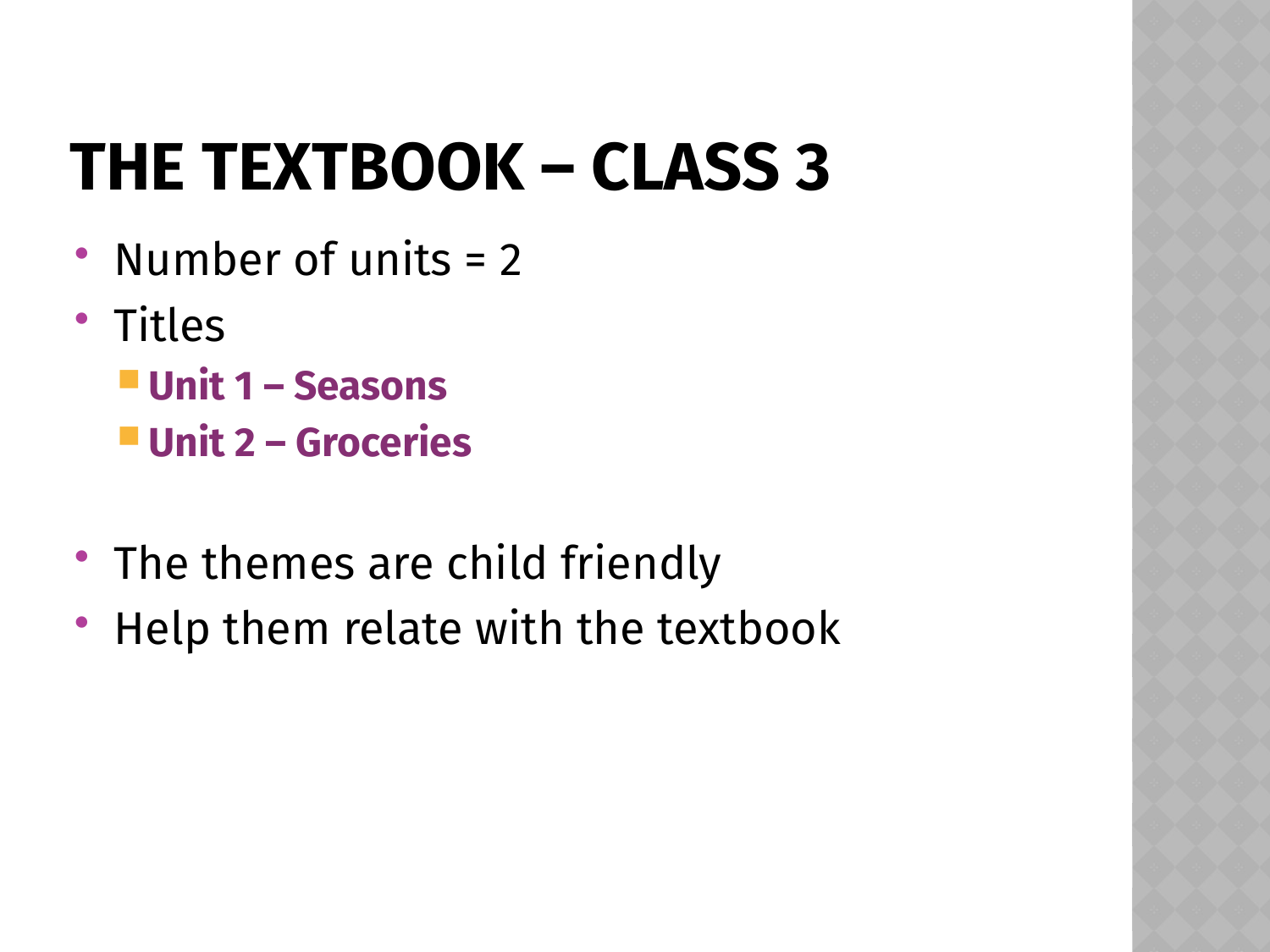

# The textbook – Class 3
Number of units = 2
Titles
Unit 1 – Seasons
Unit 2 – Groceries

The themes are child friendly
Help them relate with the textbook